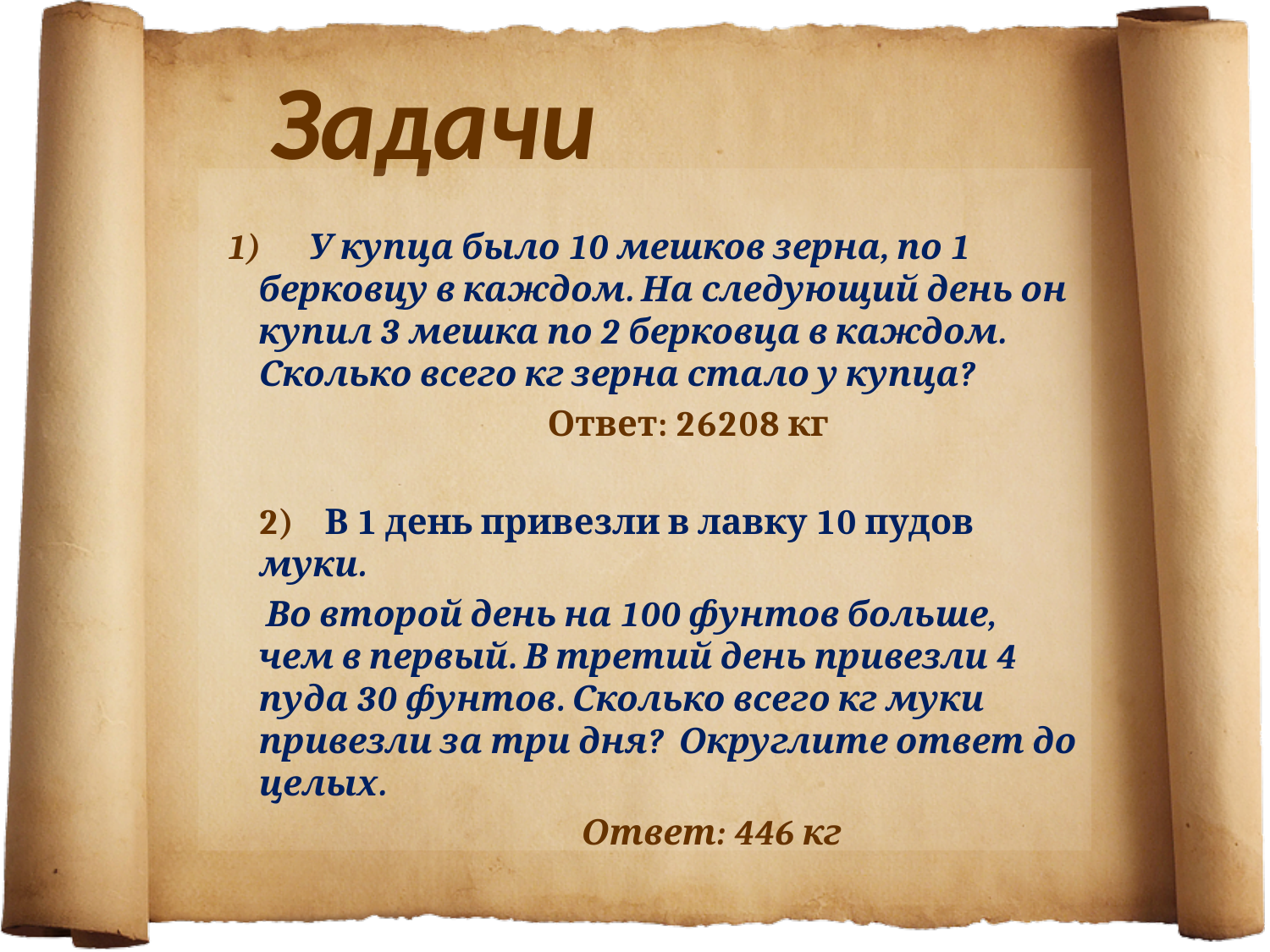

# Задачи

  1)      У купца было 10 мешков зерна, по 1 берковцу в каждом. На следующий день он купил 3 мешка по 2 берковца в каждом. Сколько всего кг зерна стало у купца?
           Ответ: 26208 кг

      2)    В 1 день привезли в лавку 10 пудов муки.
       Во второй день на 100 фунтов больше, чем в первый. В третий день привезли 4 пуда 30 фунтов. Сколько всего кг муки привезли за три дня?  Округлите ответ до целых.
                 Ответ: 446 кг